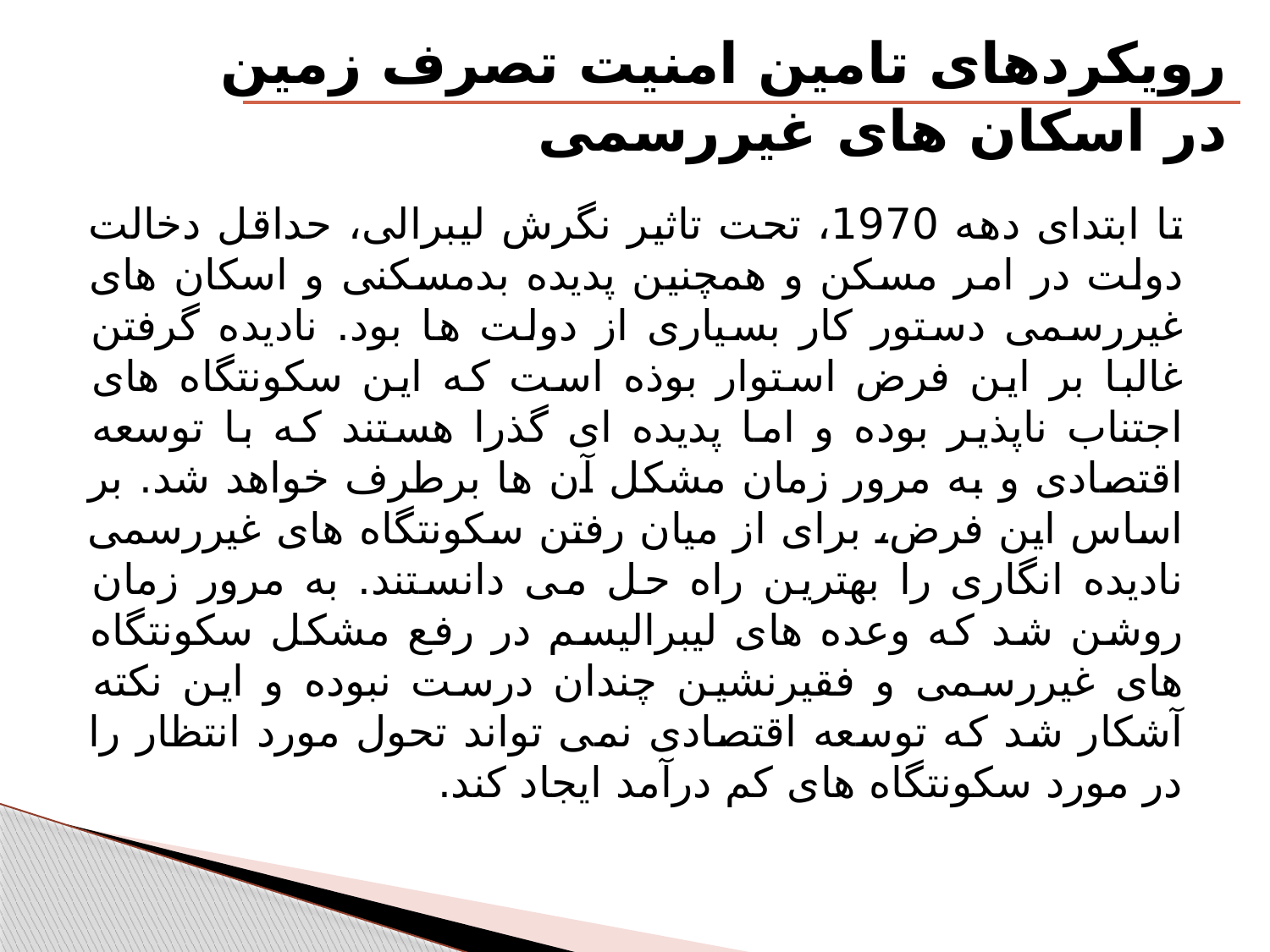

رویکردهای تامین امنیت تصرف زمین در اسکان های غیررسمی
	تا ابتدای دهه 1970، تحت تاثیر نگرش لیبرالی، حداقل دخالت دولت در امر مسکن و همچنین پدیده بدمسکنی و اسکان های غیررسمی دستور کار بسیاری از دولت ها بود. نادیده گرفتن غالبا بر این فرض استوار بوذه است که این سکونتگاه های اجتناب ناپذیر بوده و اما پدیده ای گذرا هستند که با توسعه اقتصادی و به مرور زمان مشکل آن ها برطرف خواهد شد. بر اساس این فرض، برای از میان رفتن سکونتگاه های غیررسمی نادیده انگاری را بهترین راه حل می دانستند. به مرور زمان روشن شد که وعده های لیبرالیسم در رفع مشکل سکونتگاه های غیررسمی و فقیرنشین چندان درست نبوده و این نکته آشکار شد که توسعه اقتصادی نمی تواند تحول مورد انتظار را در مورد سکونتگاه های کم درآمد ایجاد کند.